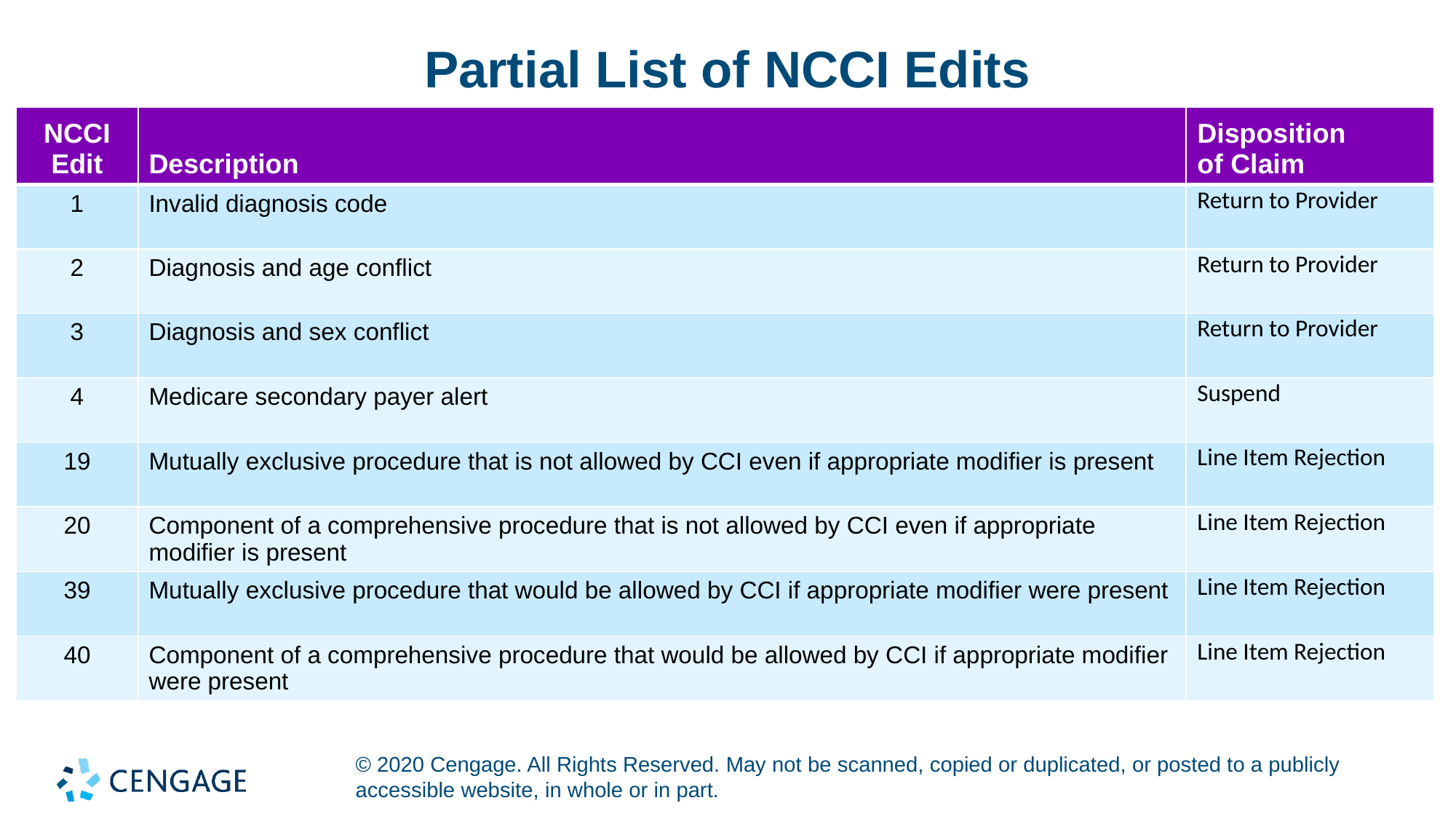

# Partial List of NCCI Edits
| NCCI Edit | Description | Disposition of Claim |
| --- | --- | --- |
| 1 | Invalid diagnosis code | Return to Provider |
| 2 | Diagnosis and age conflict | Return to Provider |
| 3 | Diagnosis and sex conflict | Return to Provider |
| 4 | Medicare secondary payer alert | Suspend |
| 19 | Mutually exclusive procedure that is not allowed by CCI even if appropriate modifier is present | Line Item Rejection |
| 20 | Component of a comprehensive procedure that is not allowed by CCI even if appropriate modifier is present | Line Item Rejection |
| 39 | Mutually exclusive procedure that would be allowed by CCI if appropriate modifier were present | Line Item Rejection |
| 40 | Component of a comprehensive procedure that would be allowed by CCI if appropriate modifier were present | Line Item Rejection |